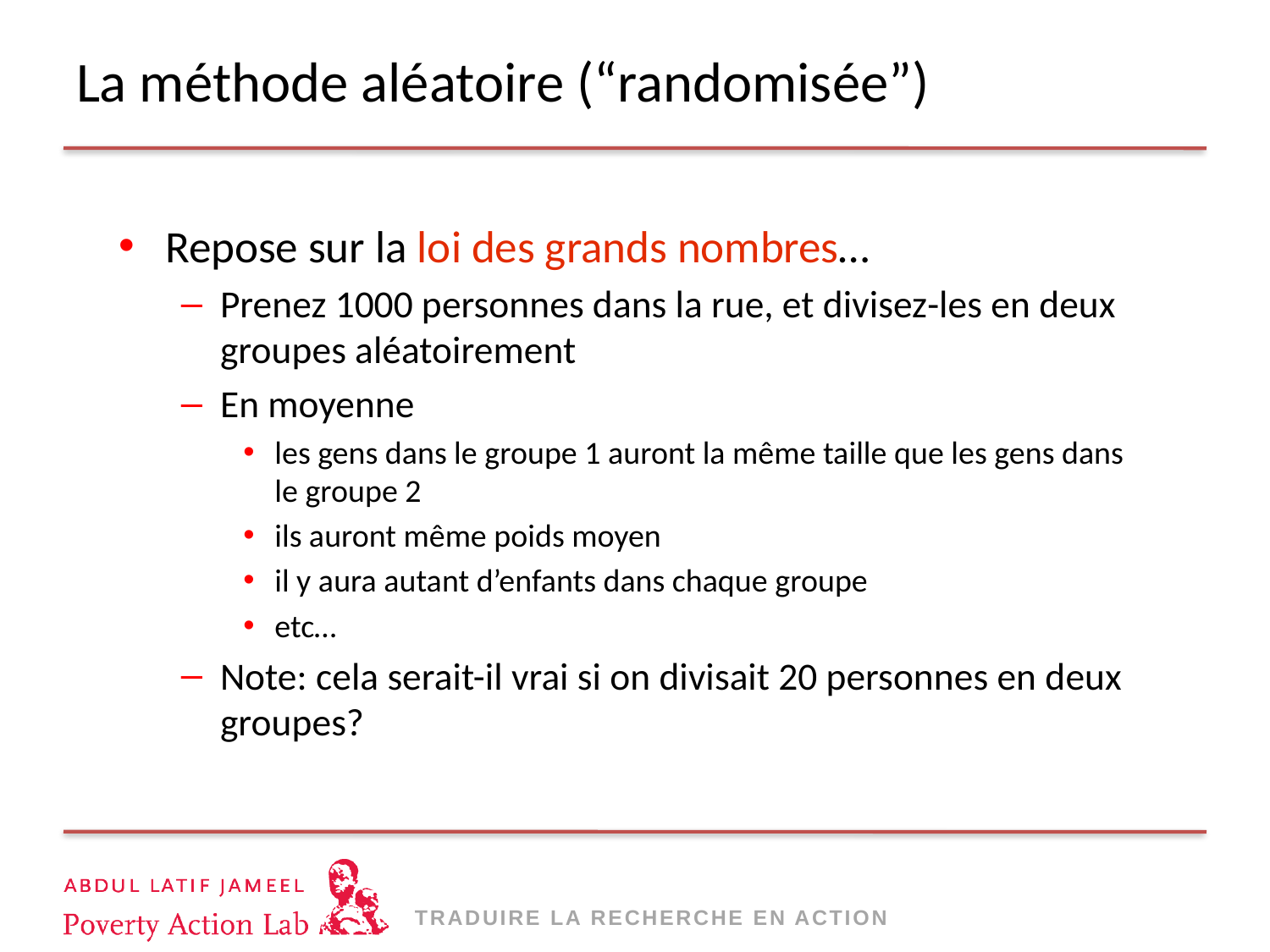

# La méthode aléatoire (“randomisée”)
Repose sur la loi des grands nombres…
Prenez 1000 personnes dans la rue, et divisez-les en deux groupes aléatoirement
En moyenne
les gens dans le groupe 1 auront la même taille que les gens dans le groupe 2
ils auront même poids moyen
il y aura autant d’enfants dans chaque groupe
etc…
Note: cela serait-il vrai si on divisait 20 personnes en deux groupes?